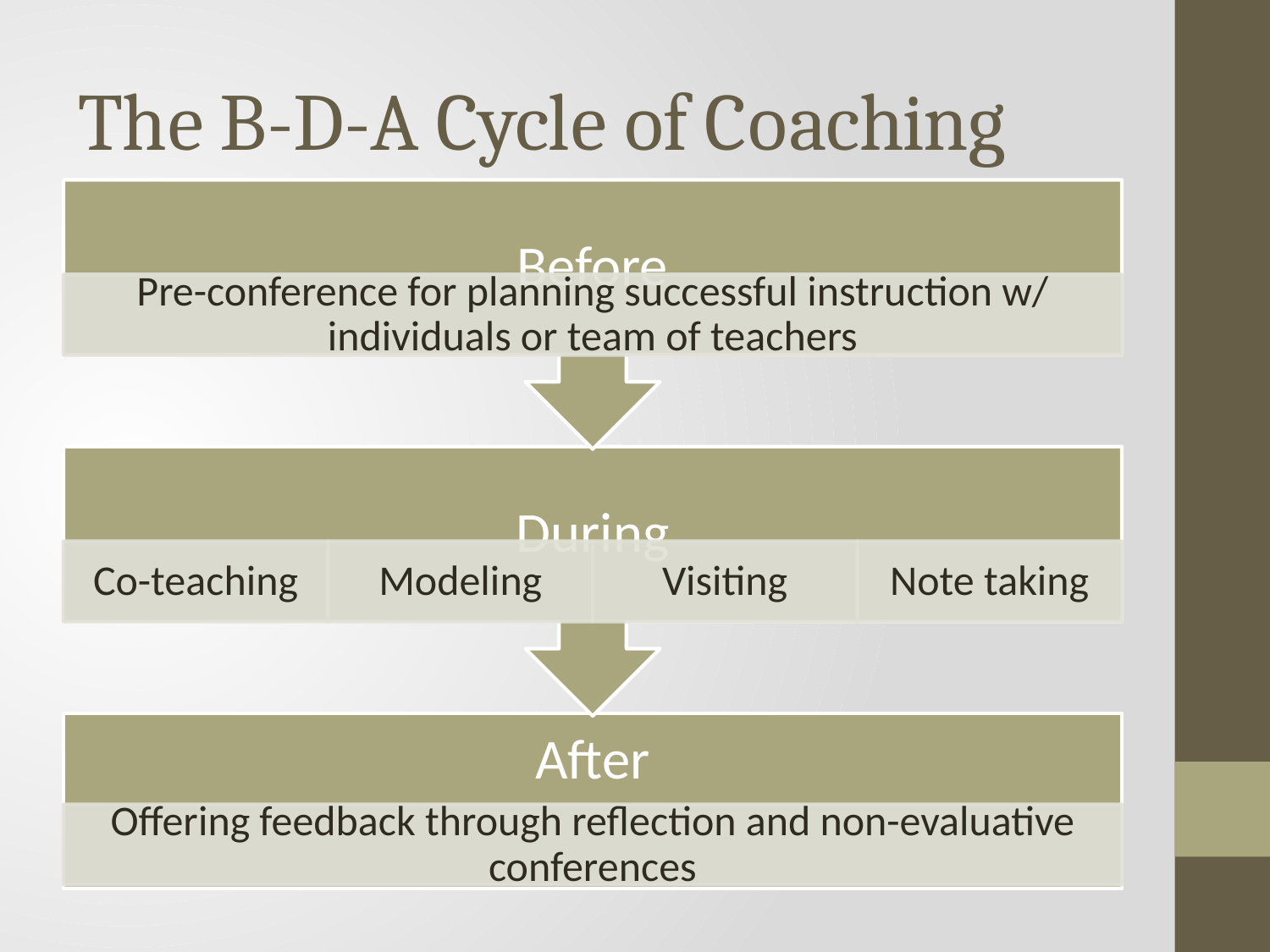

# The B-D-A Cycle of Coaching
After
Offering feedback through reflection and non-evaluative conferences
During
Co-teaching
Modeling
Visiting
Note taking
Before
Pre-conference for planning successful instruction w/ individuals or team of teachers